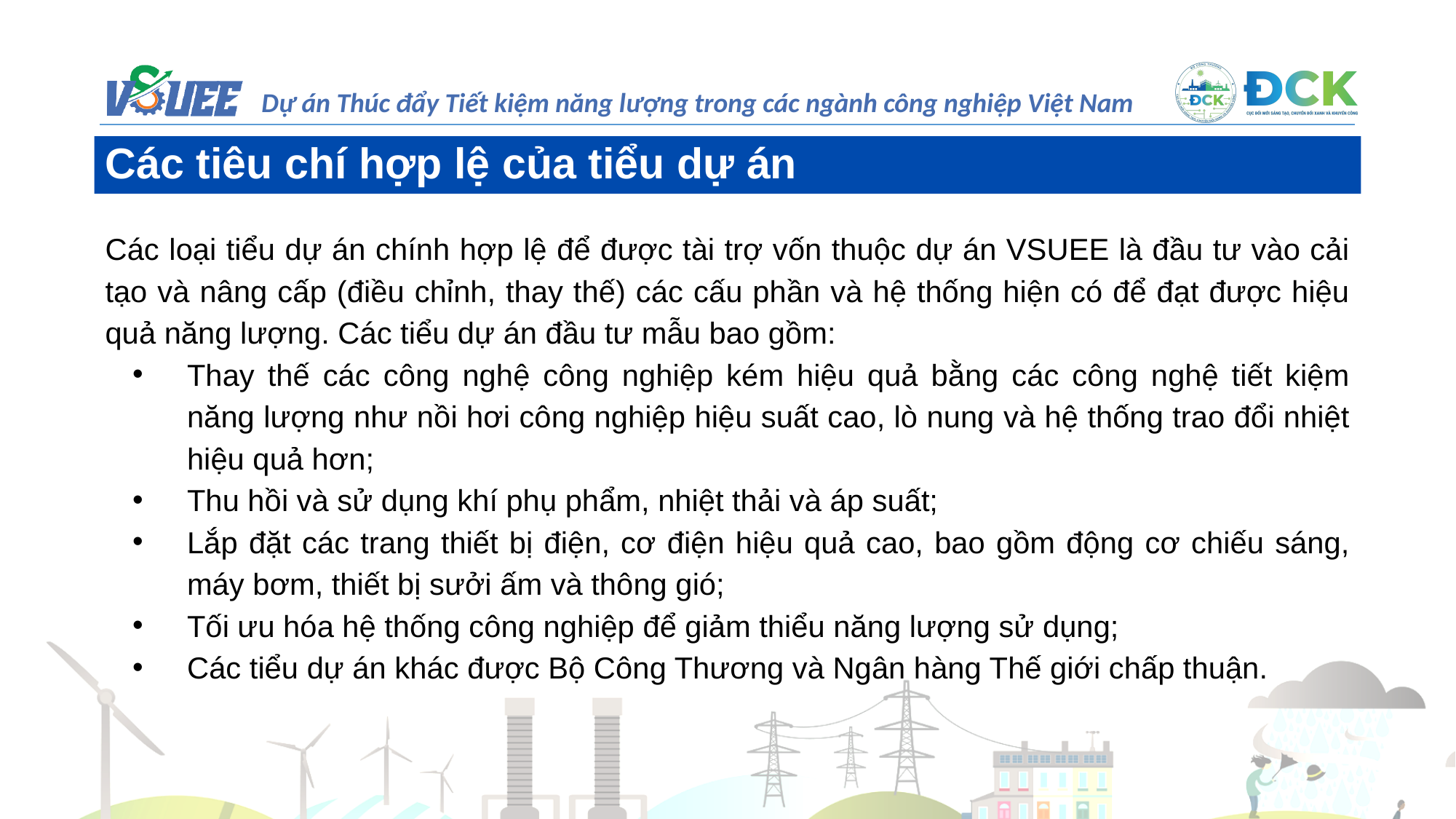

Các tiêu chí hợp lệ của tiểu dự án
Các loại tiểu dự án chính hợp lệ để được tài trợ vốn thuộc dự án VSUEE là đầu tư vào cải tạo và nâng cấp (điều chỉnh, thay thế) các cấu phần và hệ thống hiện có để đạt được hiệu quả năng lượng. Các tiểu dự án đầu tư mẫu bao gồm:
Thay thế các công nghệ công nghiệp kém hiệu quả bằng các công nghệ tiết kiệm năng lượng như nồi hơi công nghiệp hiệu suất cao, lò nung và hệ thống trao đổi nhiệt hiệu quả hơn;
Thu hồi và sử dụng khí phụ phẩm, nhiệt thải và áp suất;
Lắp đặt các trang thiết bị điện, cơ điện hiệu quả cao, bao gồm động cơ chiếu sáng, máy bơm, thiết bị sưởi ấm và thông gió;
Tối ưu hóa hệ thống công nghiệp để giảm thiểu năng lượng sử dụng;
Các tiểu dự án khác được Bộ Công Thương và Ngân hàng Thế giới chấp thuận.